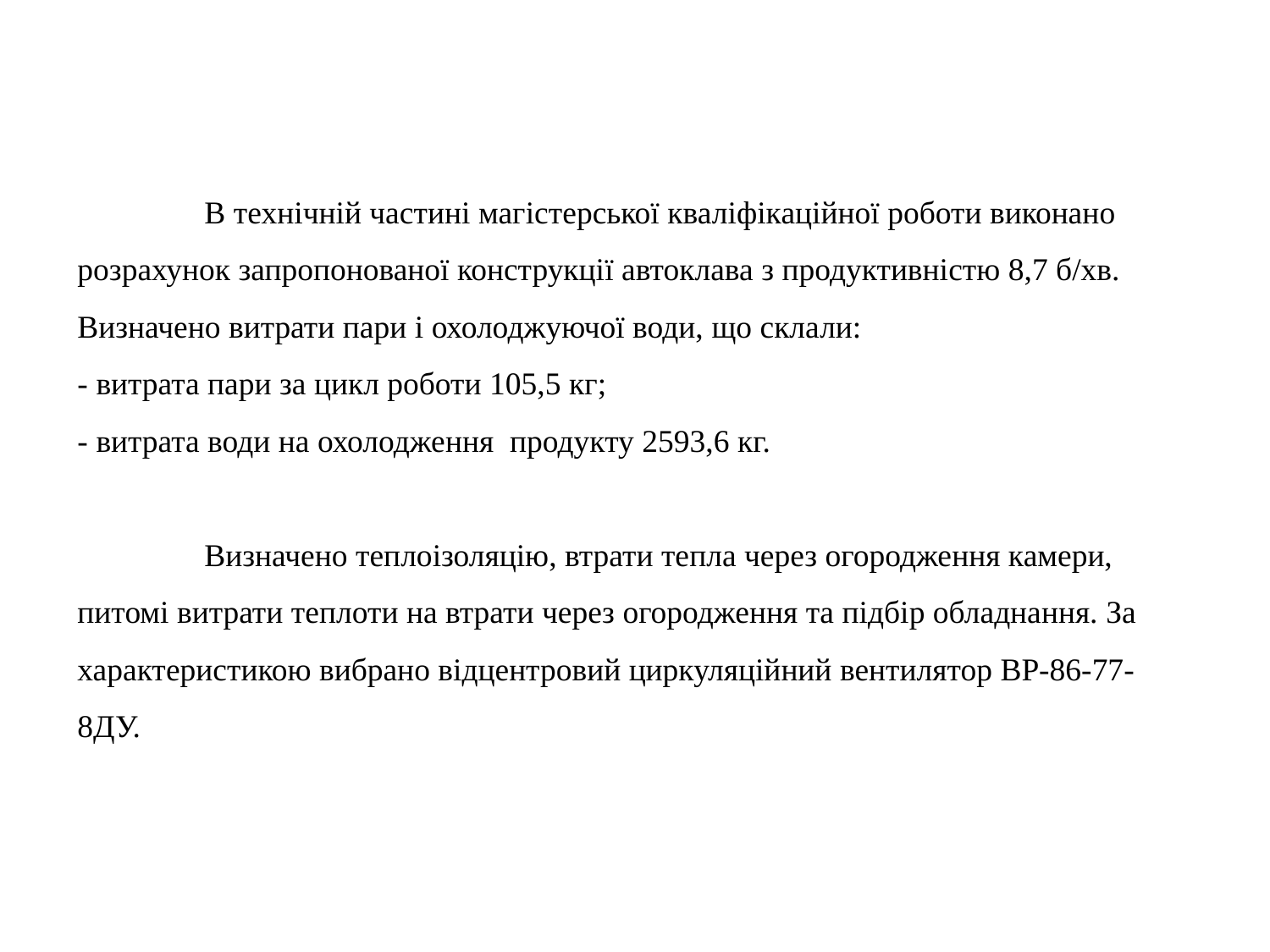

В технічній частині магістерської кваліфікаційної роботи виконано розрахунок запропонованої конструкції автоклава з продуктивністю 8,7 б/хв. Визначено витрати пари і охолоджуючої води, що склали:
- витрата пари за цикл роботи 105,5 кг;
- витрата води на охолодження  продукту 2593,6 кг.

	Визначено теплоізоляцію, втрати тепла через огородження камери, питомі витрати теплоти на втрати через огородження та підбір обладнання. За характеристикою вибрано відцентровий циркуляційний вентилятор ВР-86-77-8ДУ.